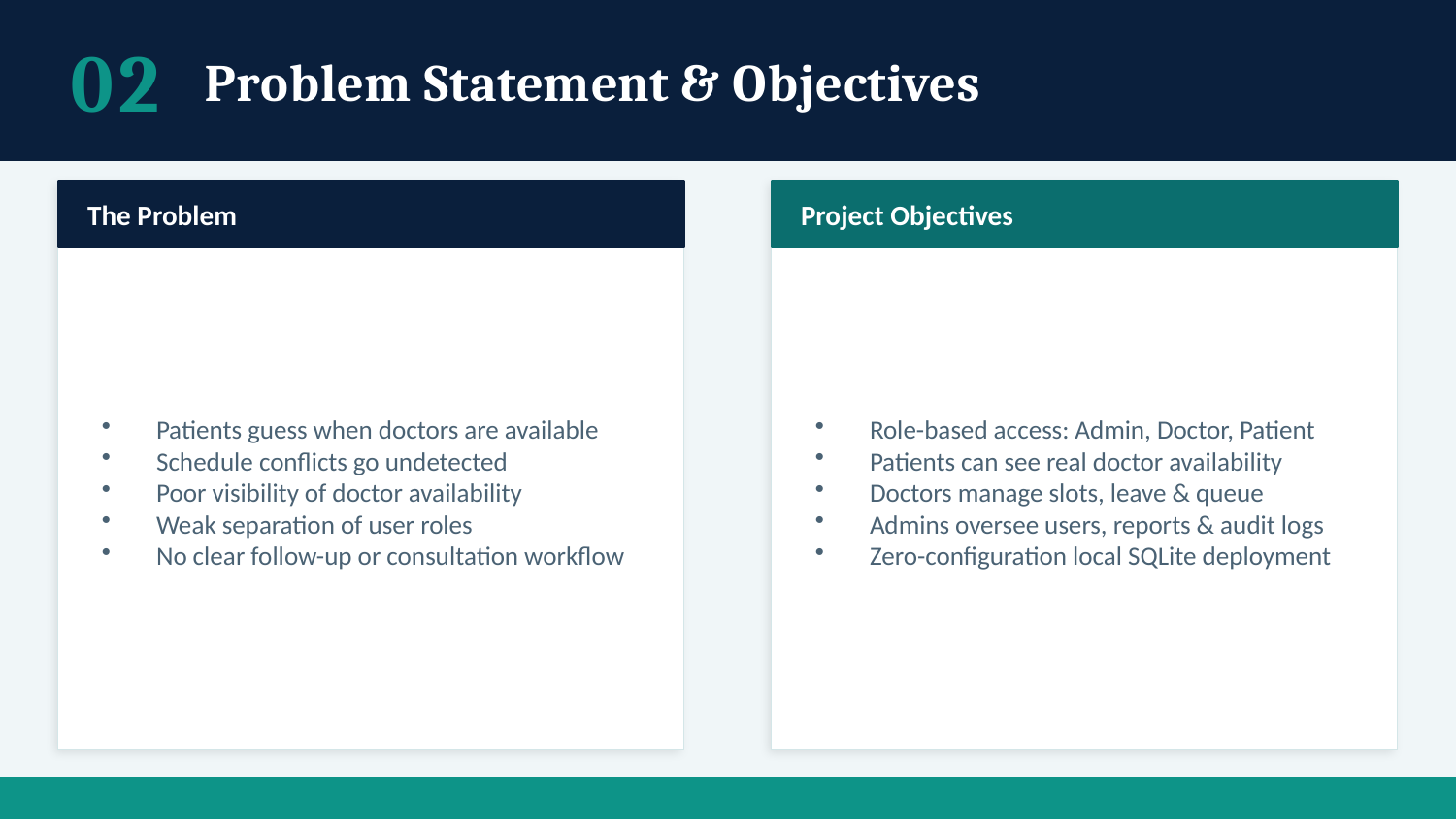

02
Problem Statement & Objectives

The Problem

Project Objectives
Patients guess when doctors are available
Schedule conflicts go undetected
Poor visibility of doctor availability
Weak separation of user roles
No clear follow-up or consultation workflow
Role-based access: Admin, Doctor, Patient
Patients can see real doctor availability
Doctors manage slots, leave & queue
Admins oversee users, reports & audit logs
Zero-configuration local SQLite deployment